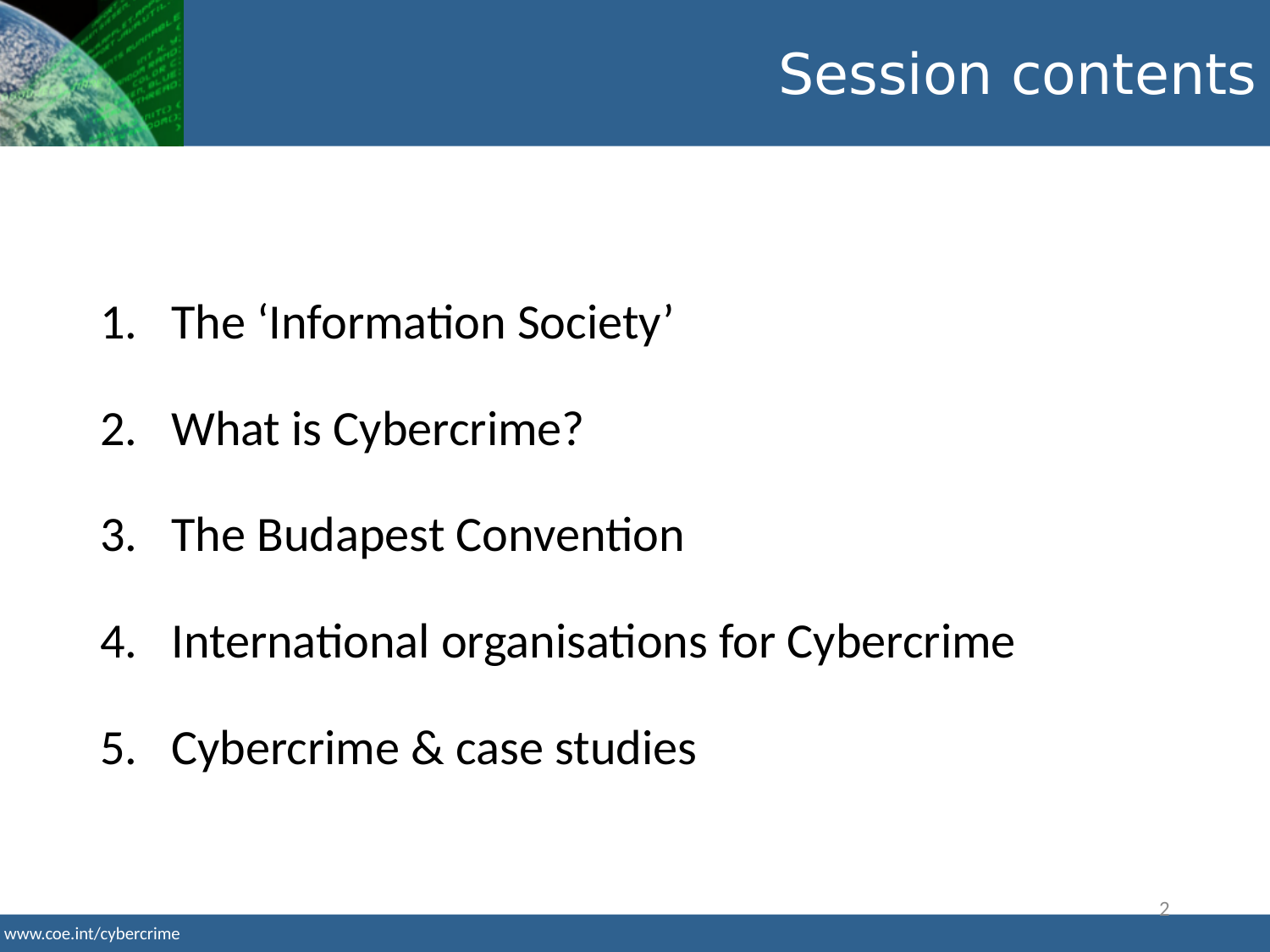

Session contents

The ‘Information Society’
What is Cybercrime?
The Budapest Convention
International organisations for Cybercrime
Cybercrime & case studies

2